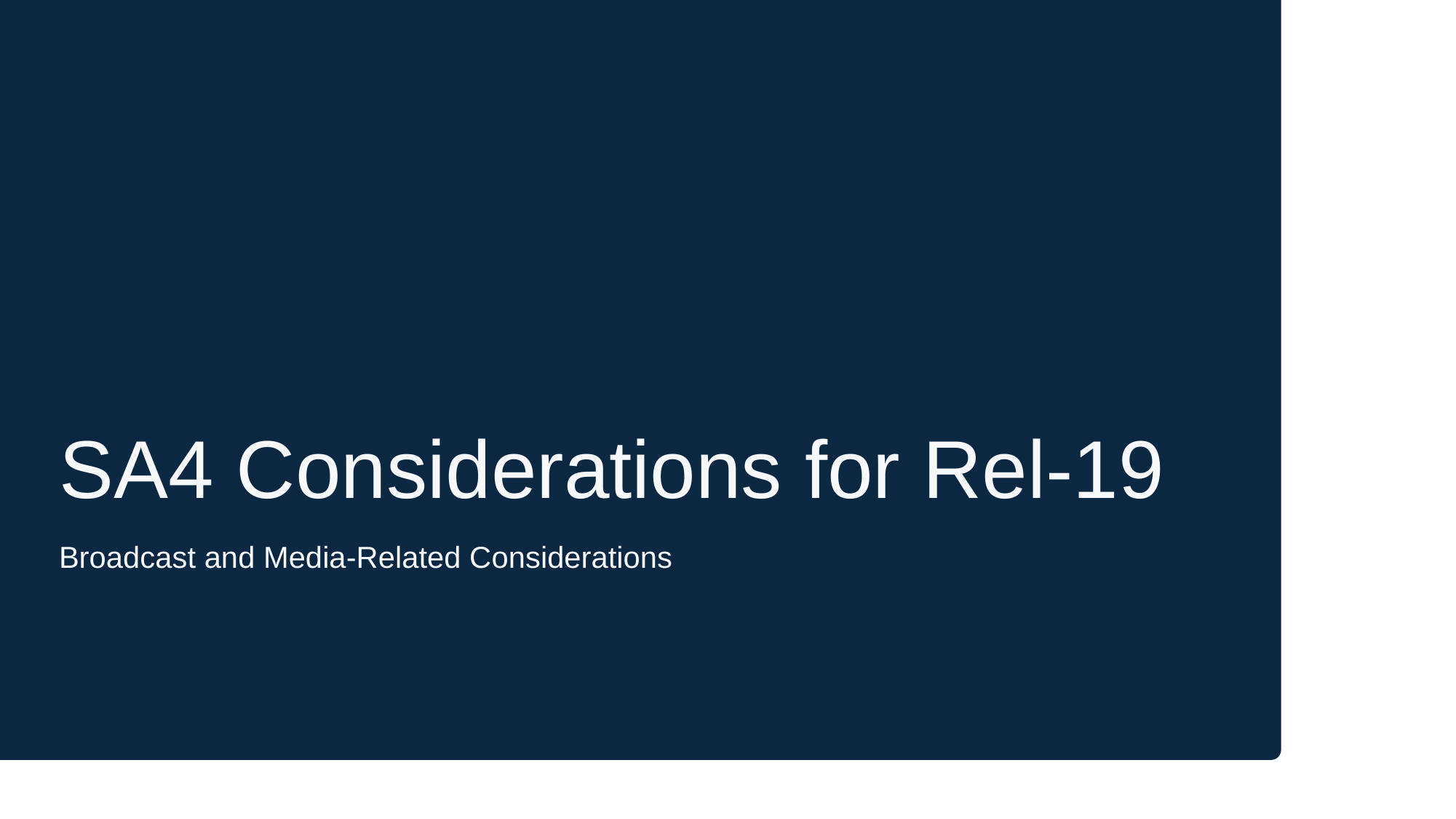

# SA4 Considerations for Rel-19
Broadcast and Media-Related Considerations